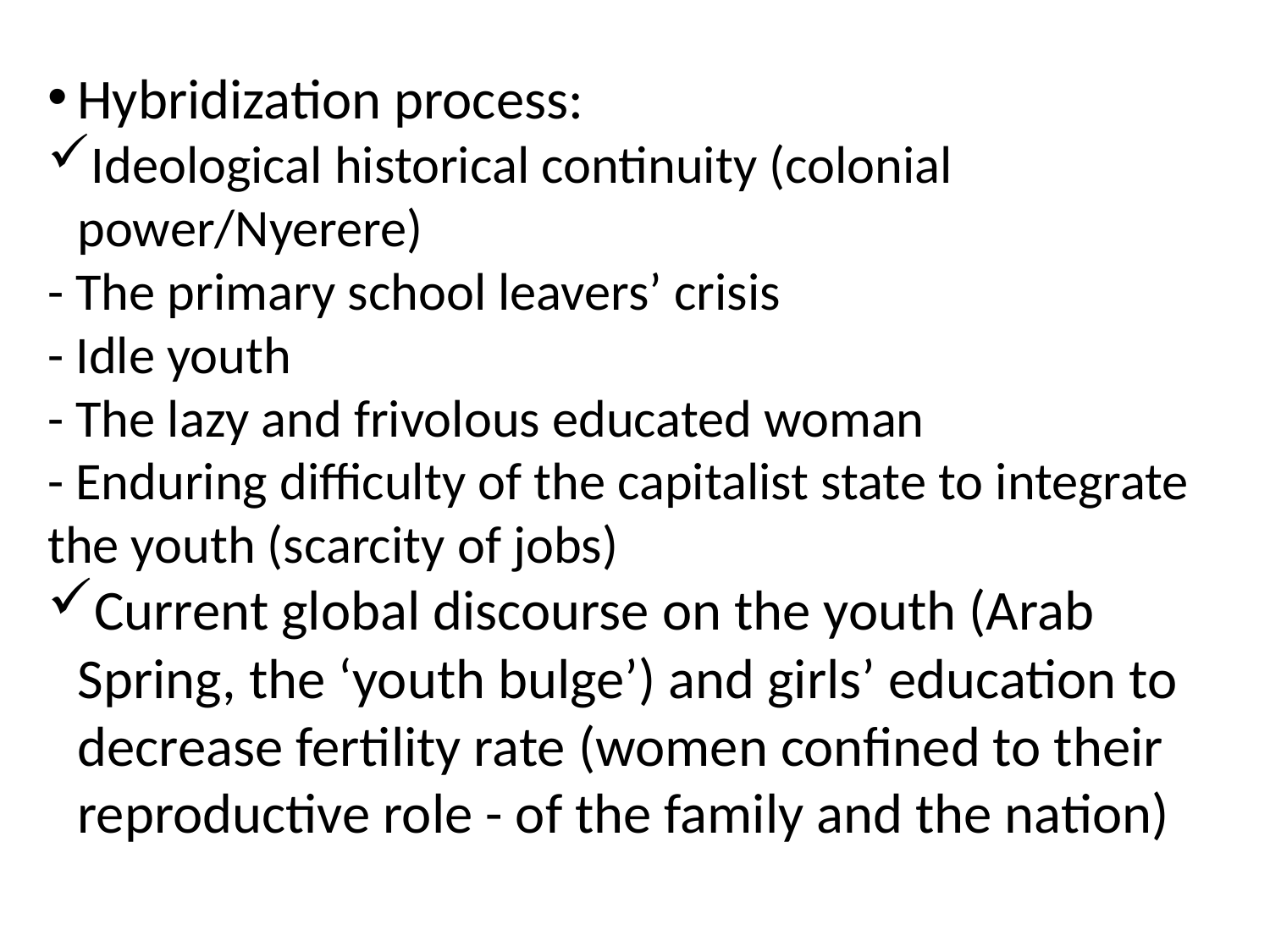

16
Hybridization process:
Ideological historical continuity (colonial power/Nyerere)
- The primary school leavers’ crisis
- Idle youth
- The lazy and frivolous educated woman
- Enduring difficulty of the capitalist state to integrate the youth (scarcity of jobs)
Current global discourse on the youth (Arab Spring, the ‘youth bulge’) and girls’ education to decrease fertility rate (women confined to their reproductive role - of the family and the nation)